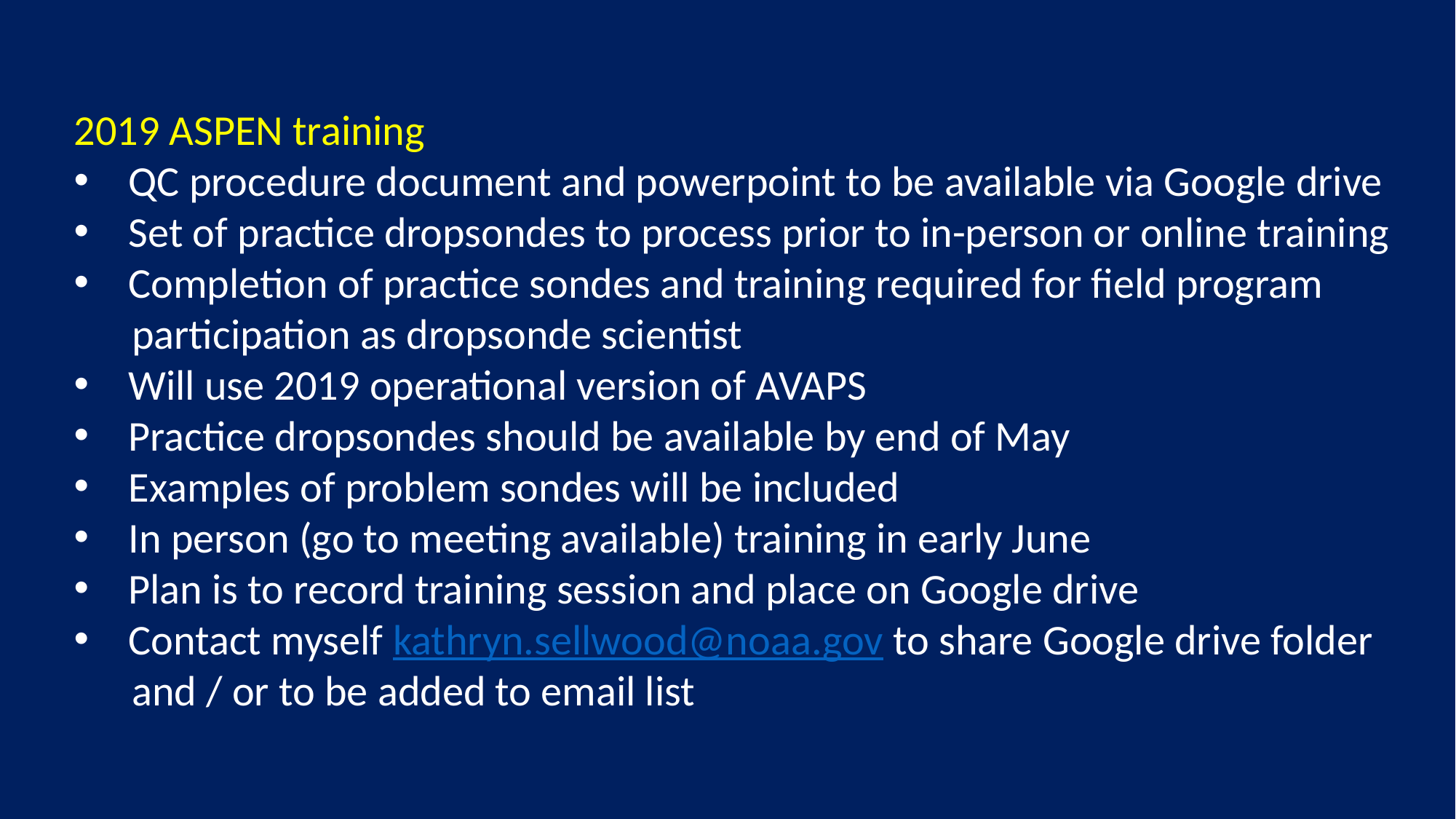

2019 ASPEN training
QC procedure document and powerpoint to be available via Google drive
Set of practice dropsondes to process prior to in-person or online training
Completion of practice sondes and training required for field program
      participation as dropsonde scientist
Will use 2019 operational version of AVAPS
Practice dropsondes should be available by end of May
Examples of problem sondes will be included
In person (go to meeting available) training in early June
Plan is to record training session and place on Google drive
Contact myself kathryn.sellwood@noaa.gov to share Google drive folder
      and / or to be added to email list